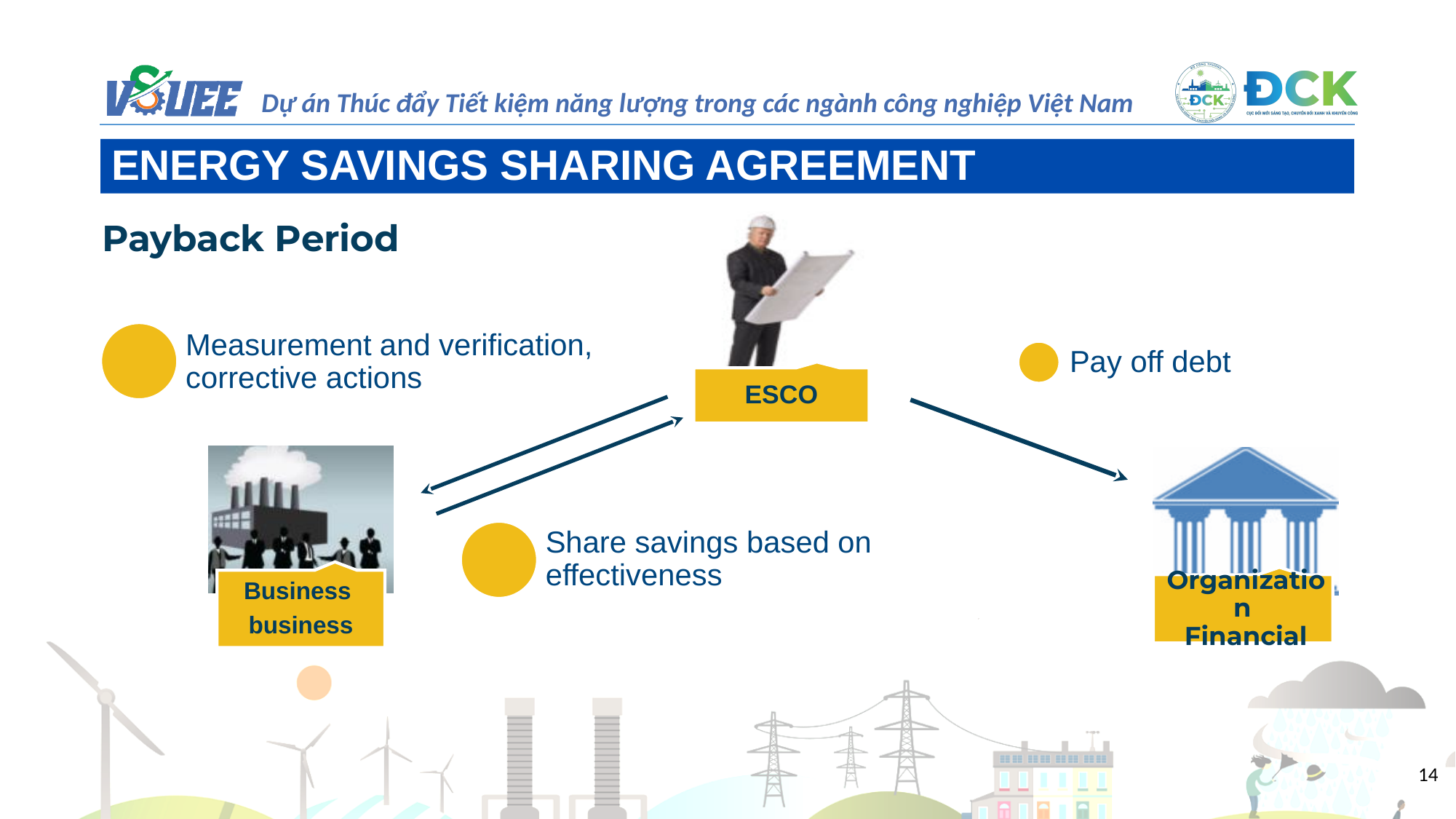

ENERGY SAVINGS SHARING AGREEMENT

Payback Period

Measurement and verification, corrective actions
Pay off debt

ESCO

Share savings based on effectiveness

Business
business
Organization
Financial

14